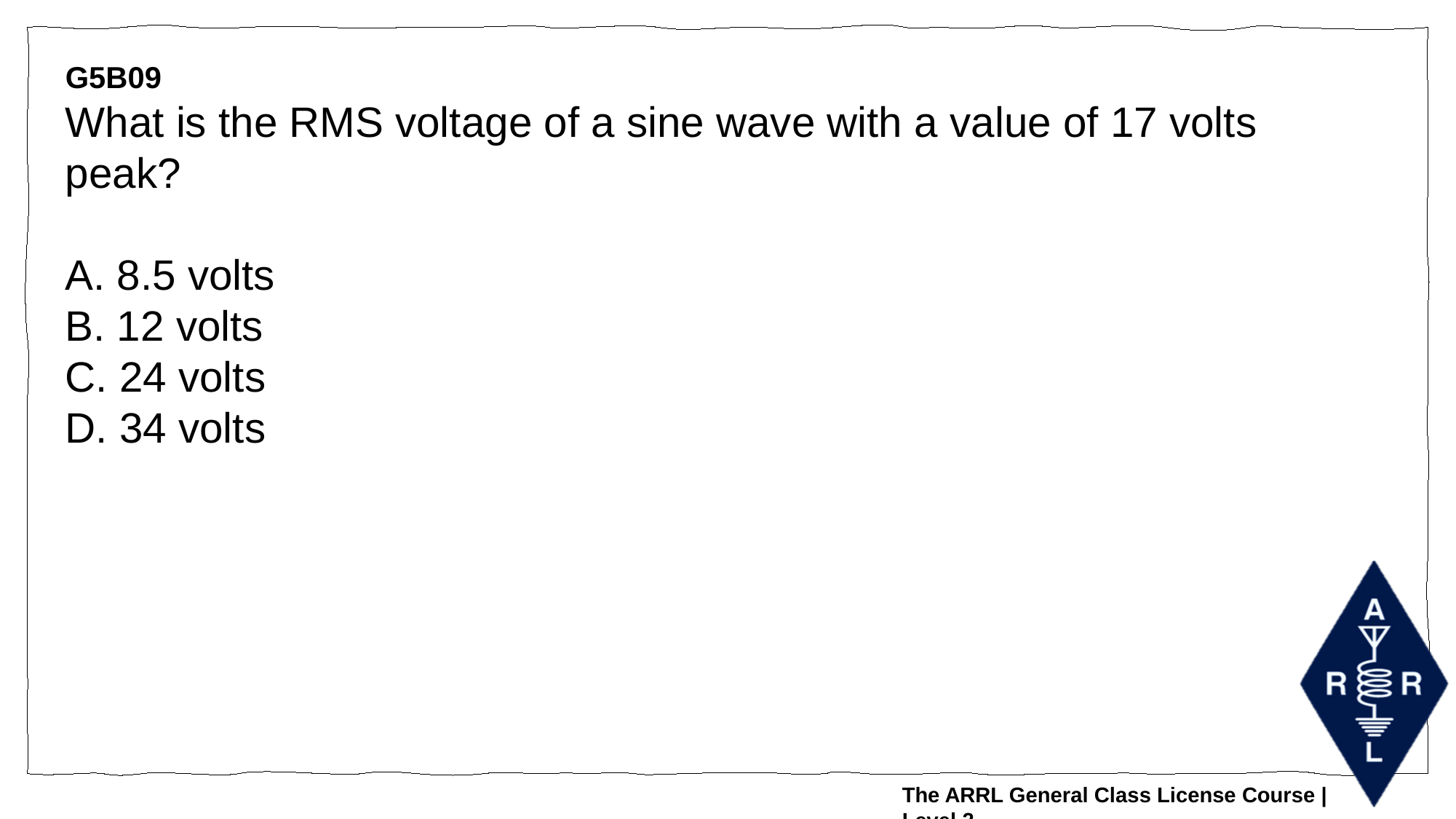

G5B09
What is the RMS voltage of a sine wave with a value of 17 volts peak?

A. 8.5 volts
B. 12 volts
C. 24 volts
D. 34 volts